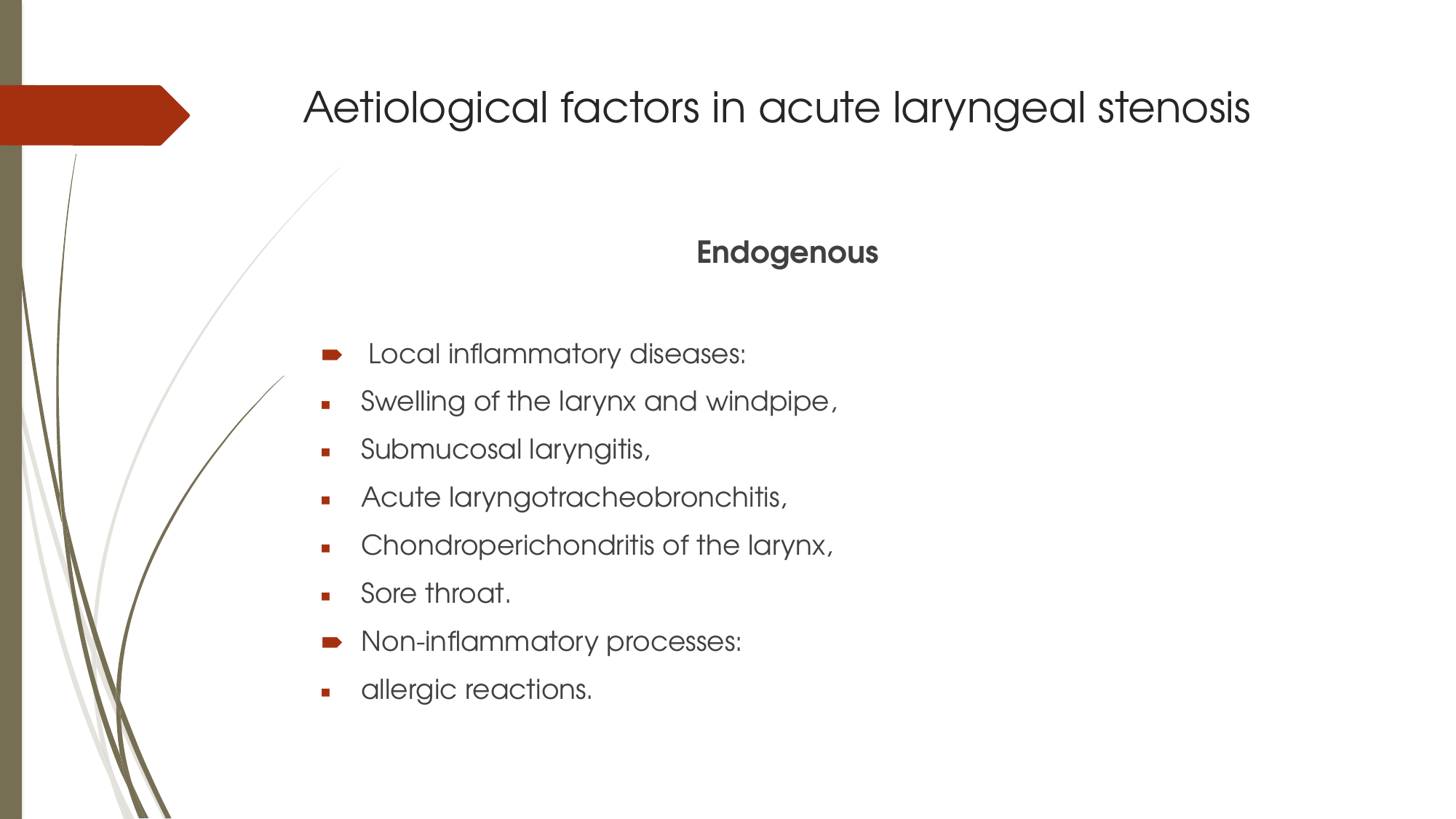

Aetiological factors in acute laryngeal stenosis
                                            Endogenous

 Local inflammatory diseases:
Swelling of the larynx and windpipe,
Submucosal laryngitis,
Acute laryngotracheobronchitis,
Chondroperichondritis of the larynx,
Sore throat.
Non-inflammatory processes:
allergic reactions.